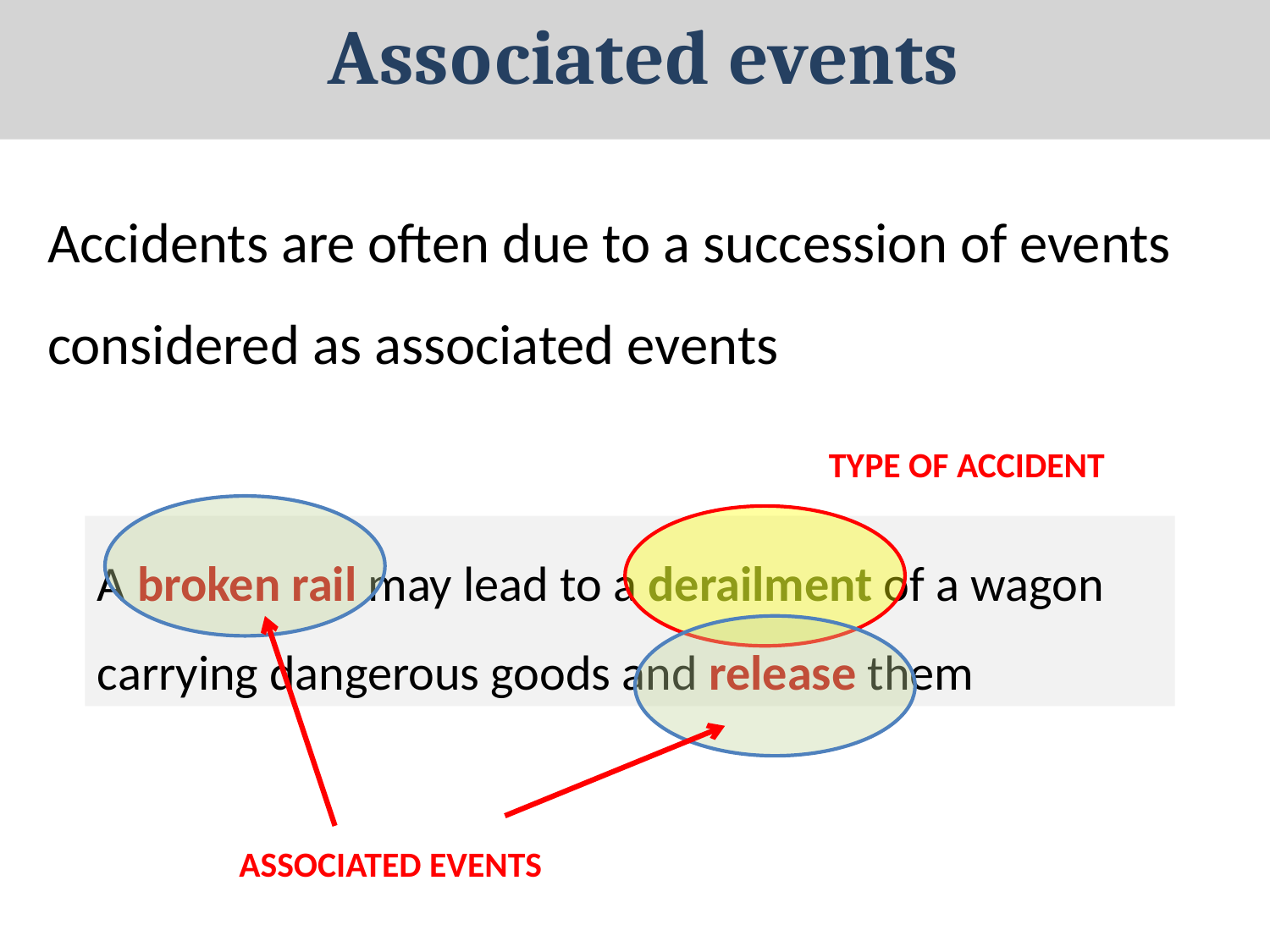

# Associated events
Accidents are often due to a succession of events
considered as associated events
TYPE OF ACCIDENT

A broken rail may lead to a derailment of a wagon carrying dangerous goods and release them

ASSOCIATED EVENTS